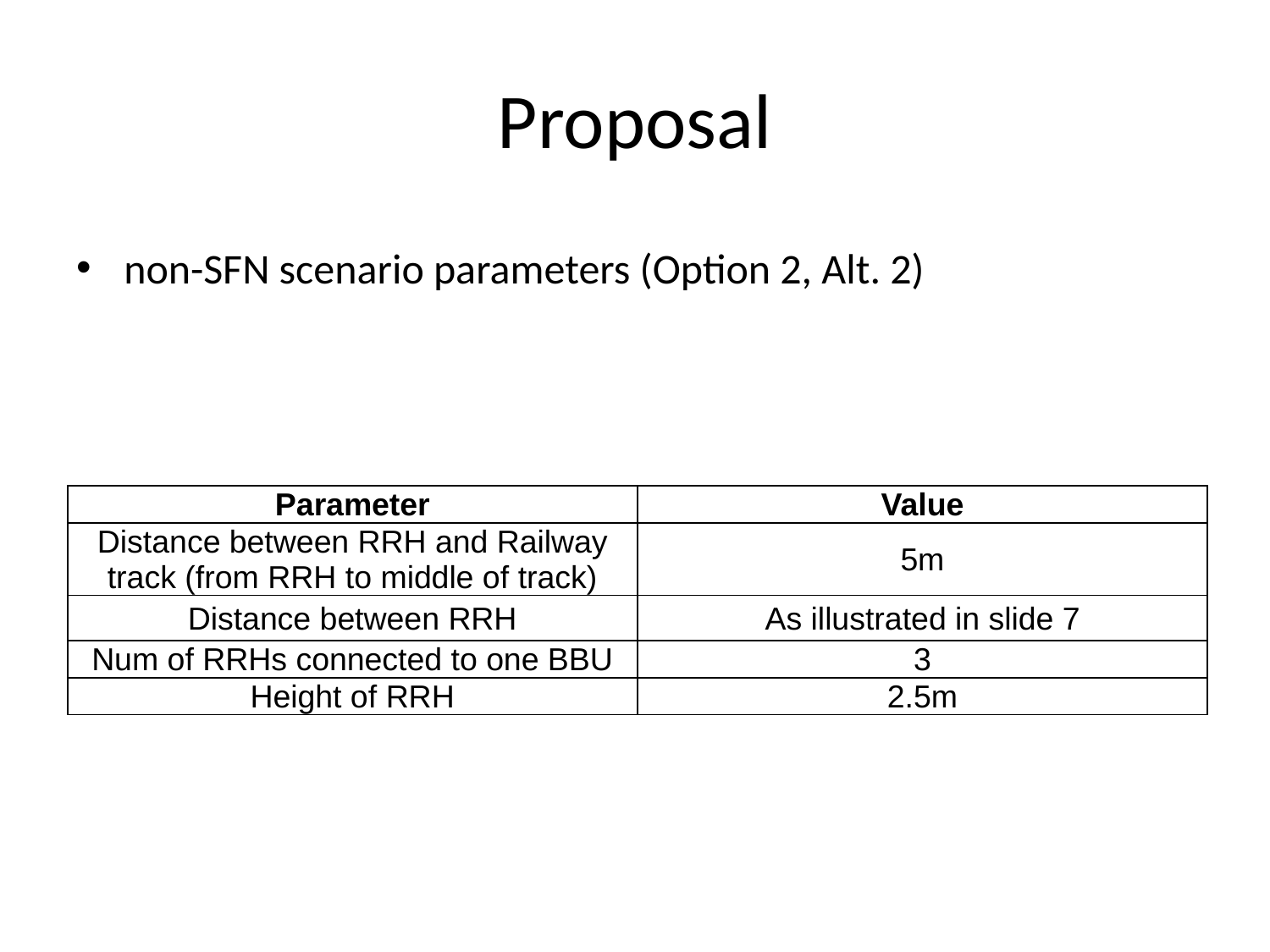

# Proposal

non-SFN scenario parameters (Option 2, Alt. 2)

| Parameter | Value |
| --- | --- |
| Distance between RRH and Railway track (from RRH to middle of track) | 5m |
| Distance between RRH | As illustrated in slide 7 |
| Num of RRHs connected to one BBU | 3 |
| Height of RRH | 2.5m |